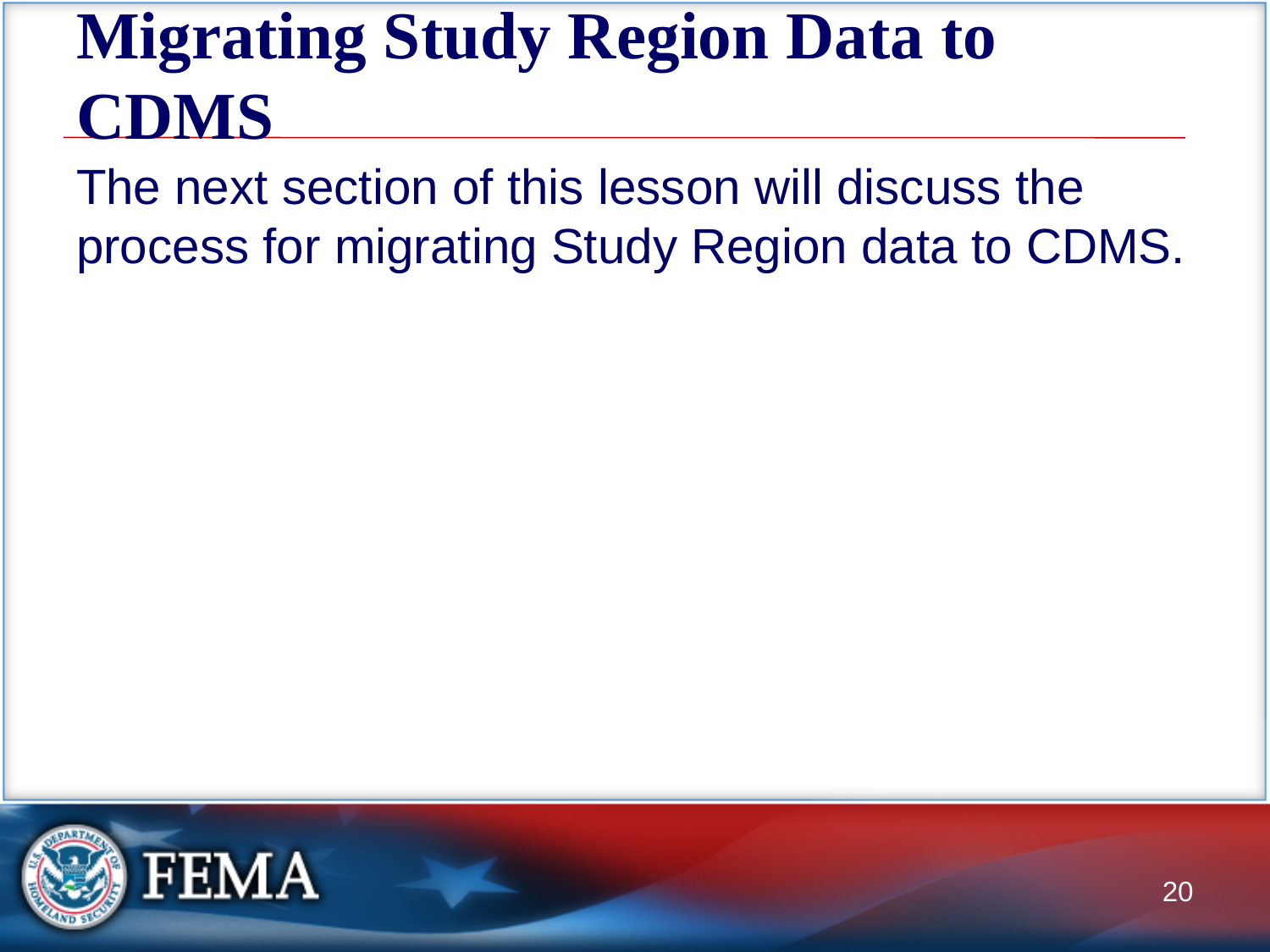

# Migrating Study Region Data to CDMS
The next section of this lesson will discuss the process for migrating Study Region data to CDMS.
20